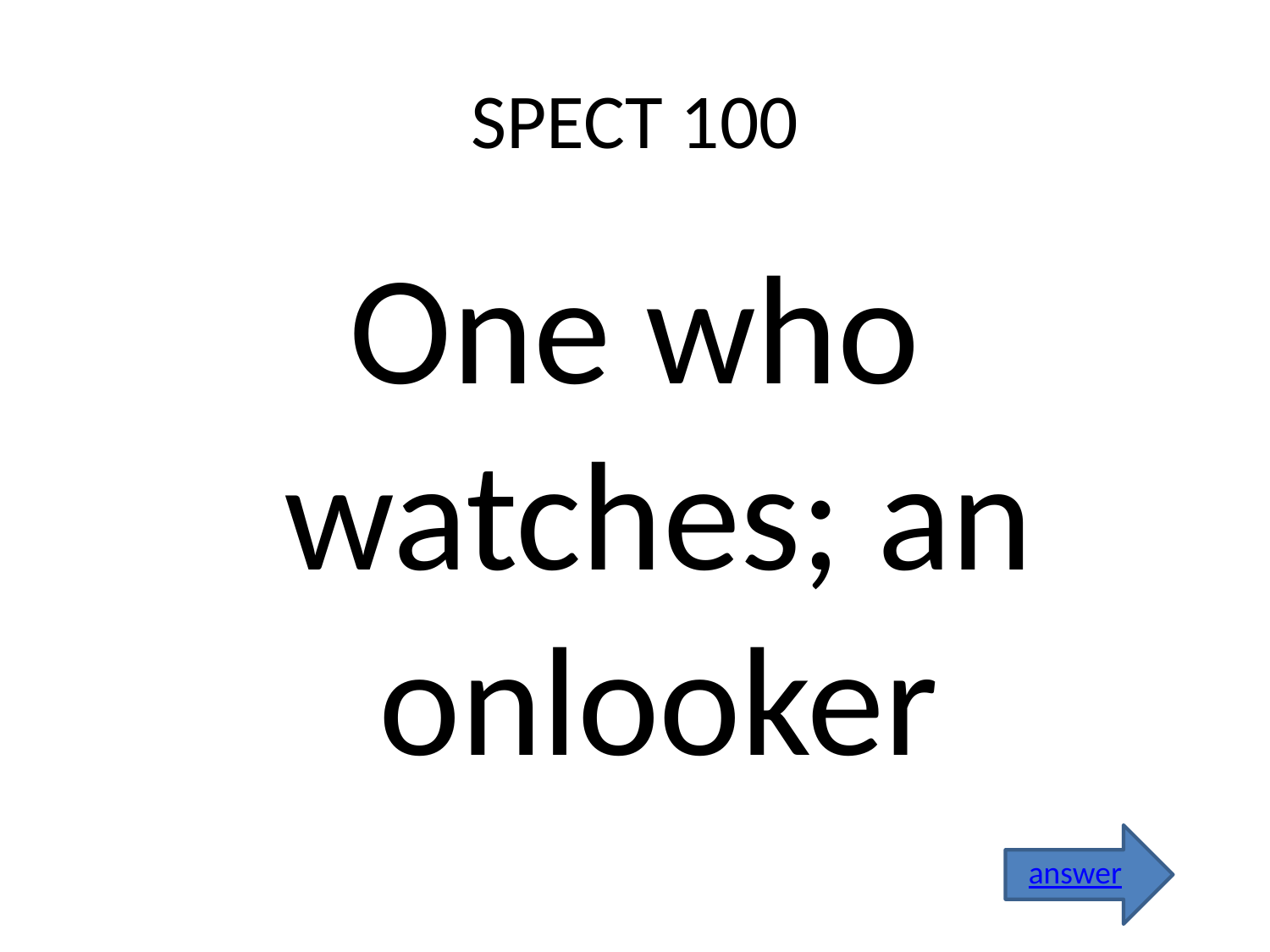

# SPECT 100
One who watches; an onlooker

answer